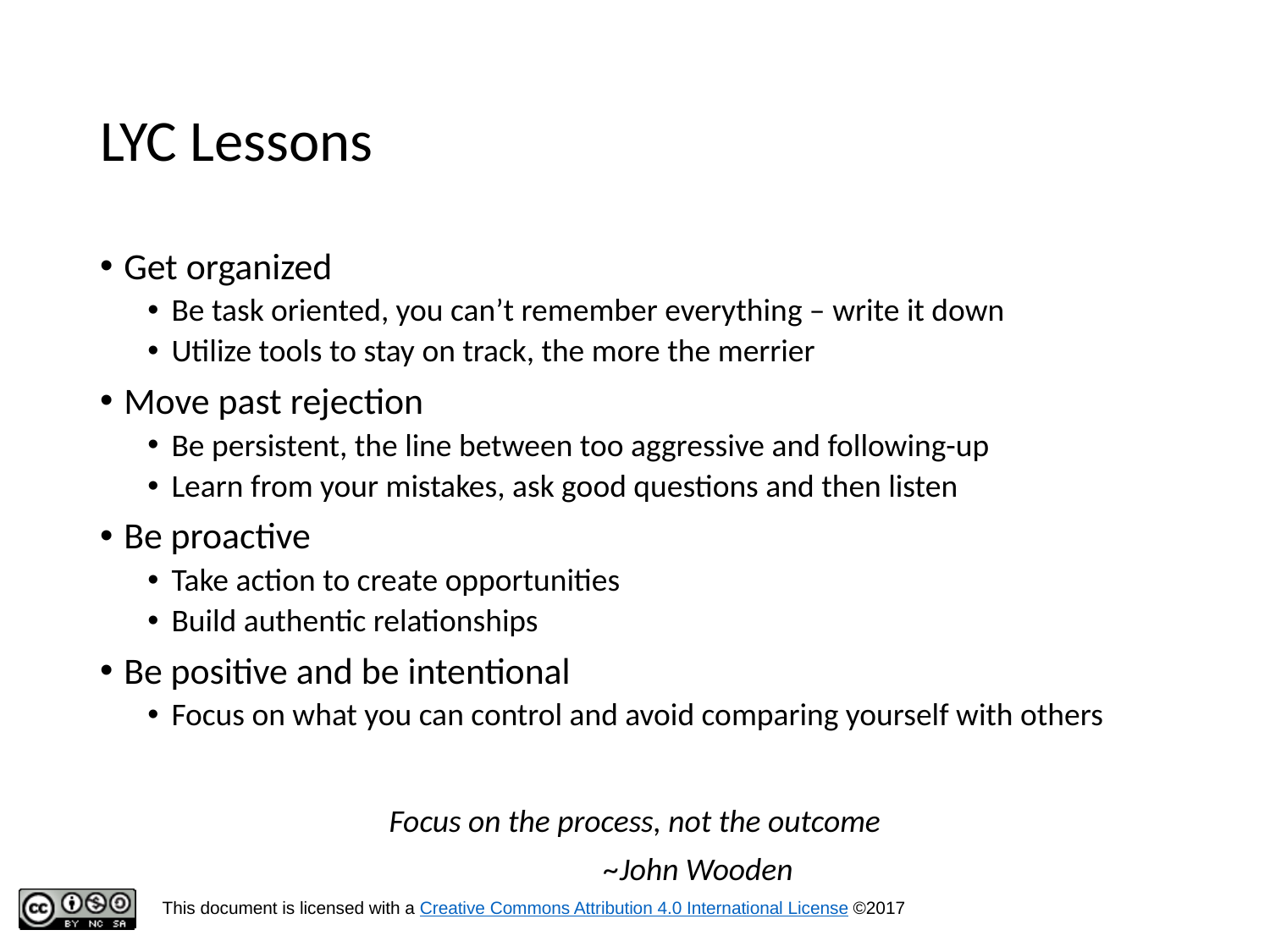

# LYC Lessons
Get organized
Be task oriented, you can’t remember everything – write it down
Utilize tools to stay on track, the more the merrier
Move past rejection
Be persistent, the line between too aggressive and following-up
Learn from your mistakes, ask good questions and then listen
Be proactive
Take action to create opportunities
Build authentic relationships
Be positive and be intentional
Focus on what you can control and avoid comparing yourself with others

Focus on the process, not the outcome
	~John Wooden